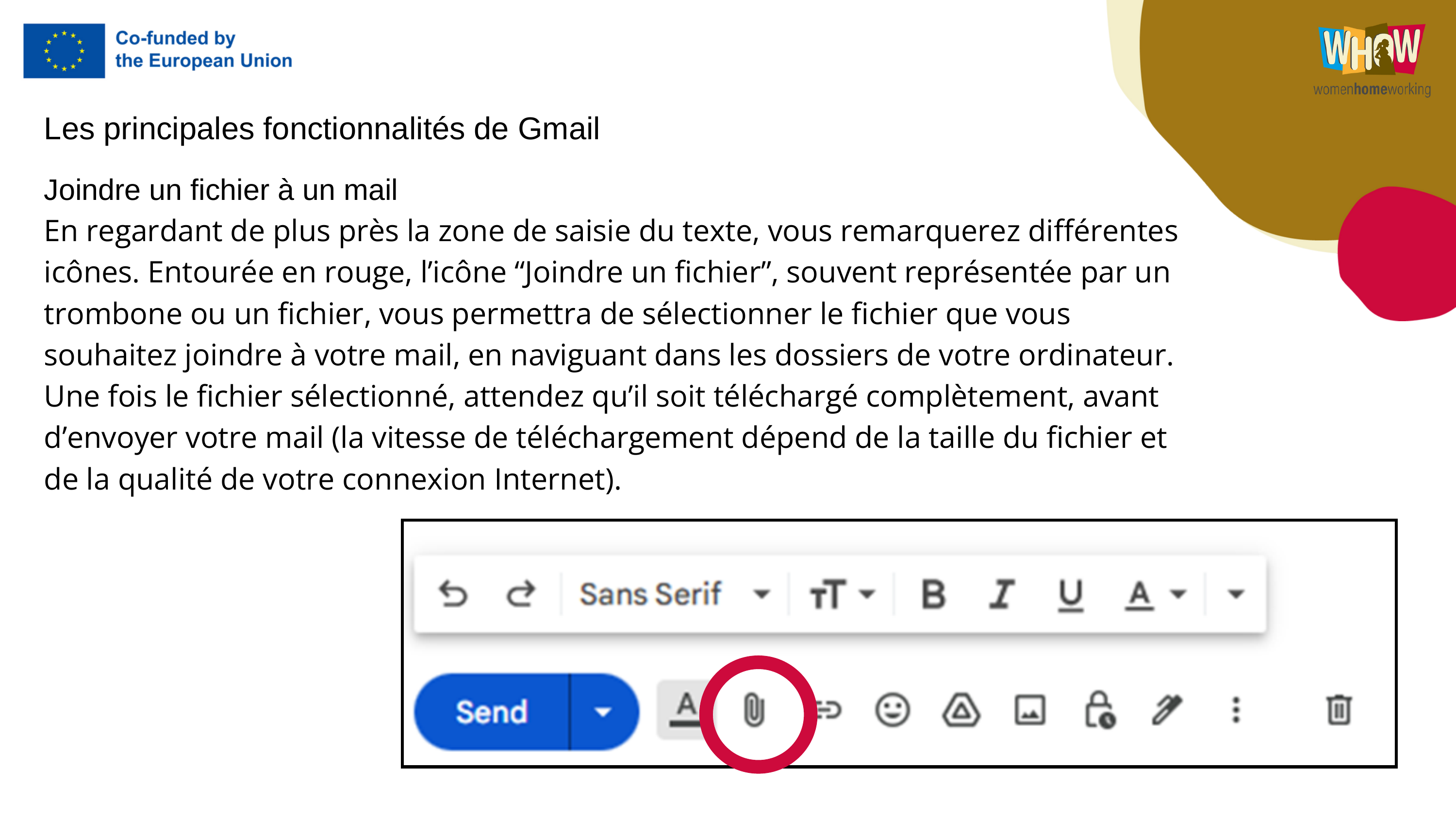

Les principales fonctionnalités de Gmail
Joindre un fichier à un mail
En regardant de plus près la zone de saisie du texte, vous remarquerez différentes icônes. Entourée en rouge, l’icône “Joindre un fichier”, souvent représentée par un trombone ou un fichier, vous permettra de sélectionner le fichier que vous souhaitez joindre à votre mail, en naviguant dans les dossiers de votre ordinateur.
Une fois le fichier sélectionné, attendez qu’il soit téléchargé complètement, avant d’envoyer votre mail (la vitesse de téléchargement dépend de la taille du fichier et de la qualité de votre connexion Internet).